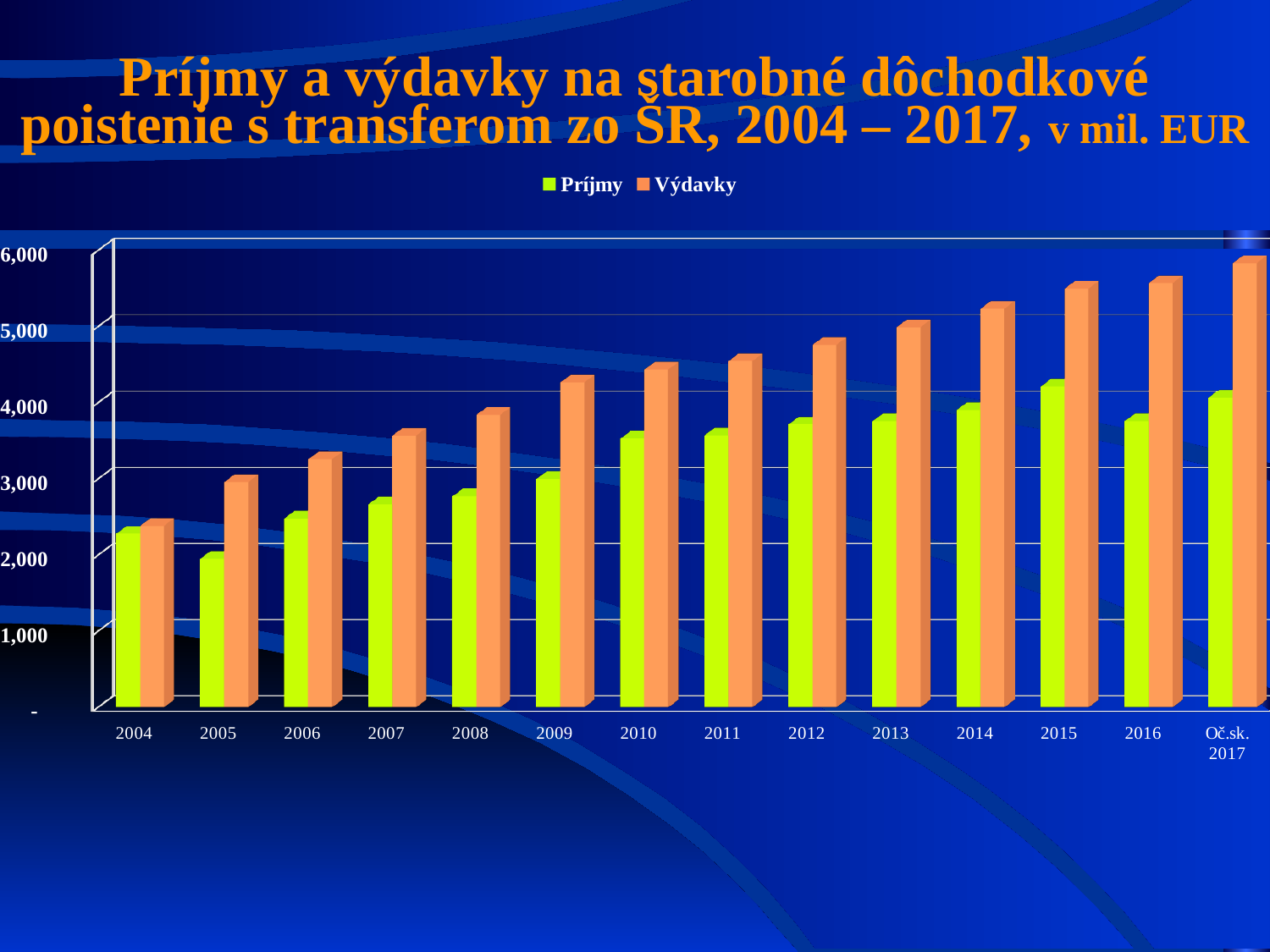

Príjmy a výdavky na starobné dôchodkové poistenie s transferom zo ŠR, 2004 – 2017, v mil. EUR

[unsupported chart]